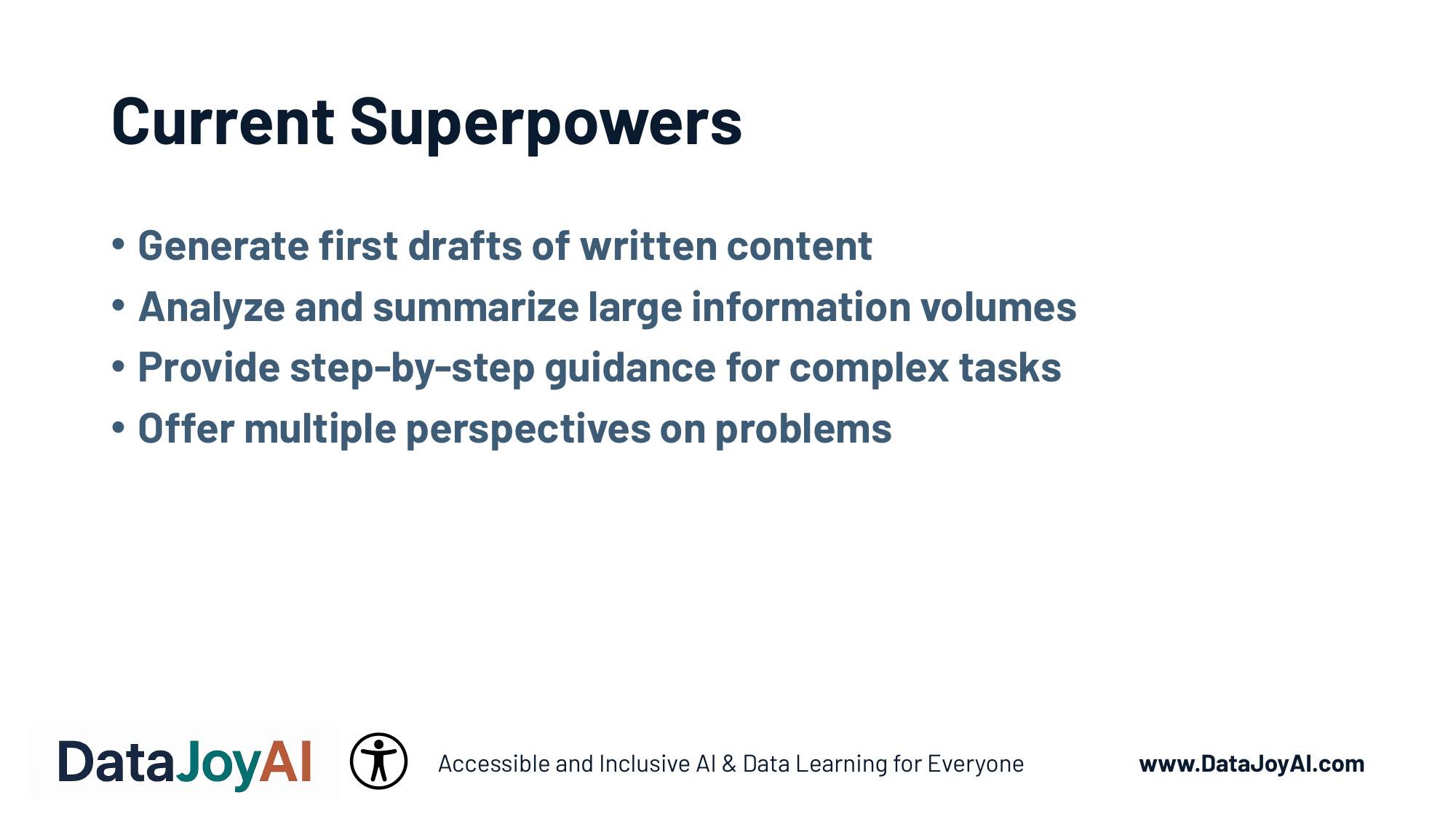

# Current Superpowers
Generate first drafts of written content
Analyze and summarize large information volumes
Provide step-by-step guidance for complex tasks
Offer multiple perspectives on problems